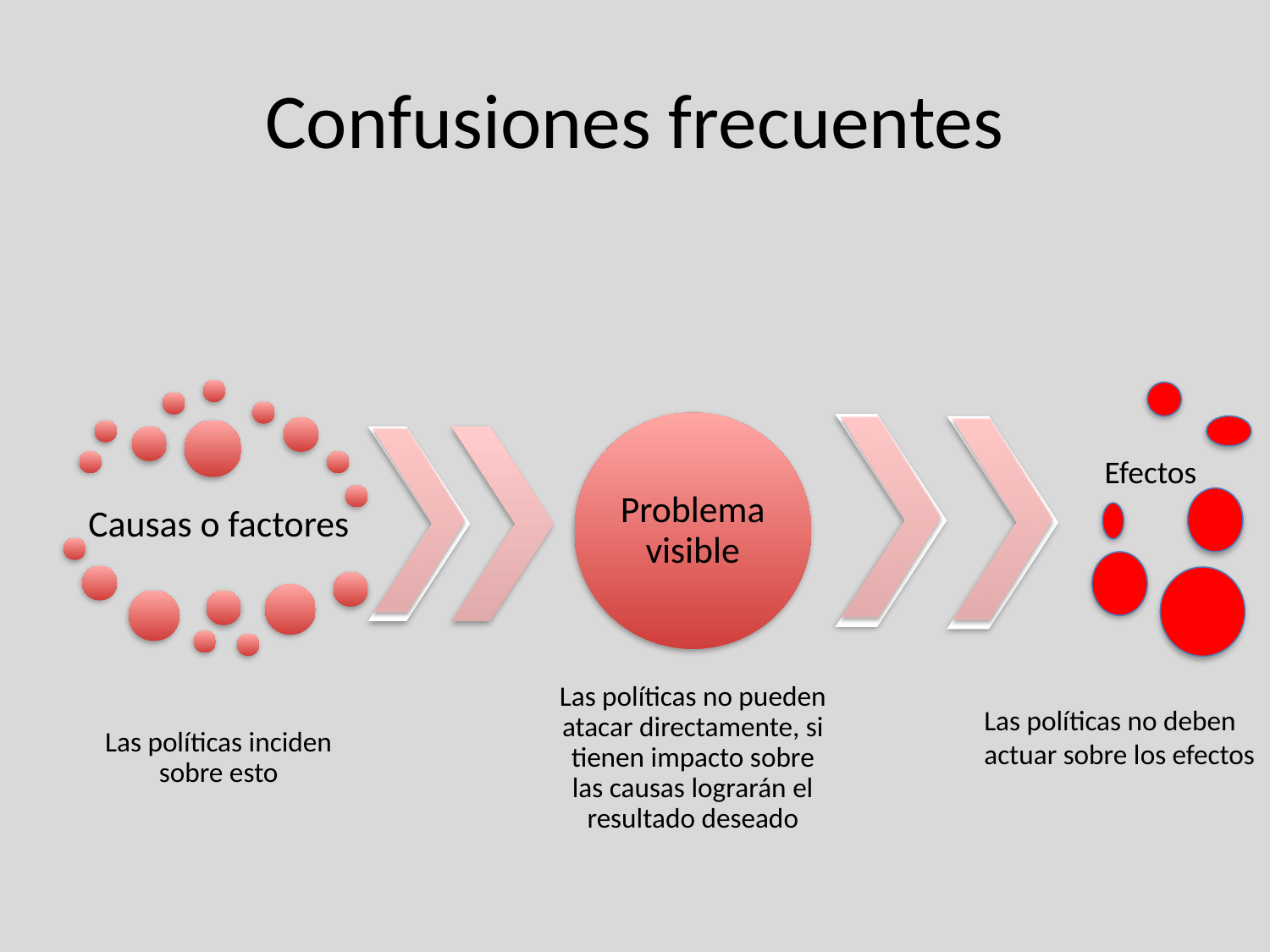

# Confusiones frecuentes
Causas o factores
Las políticas inciden sobre esto
Problema visible
Las políticas no pueden atacar directamente, si tienen impacto sobre las causas lograrán el resultado deseado

Efectos

Las políticas no deben actuar sobre los efectos